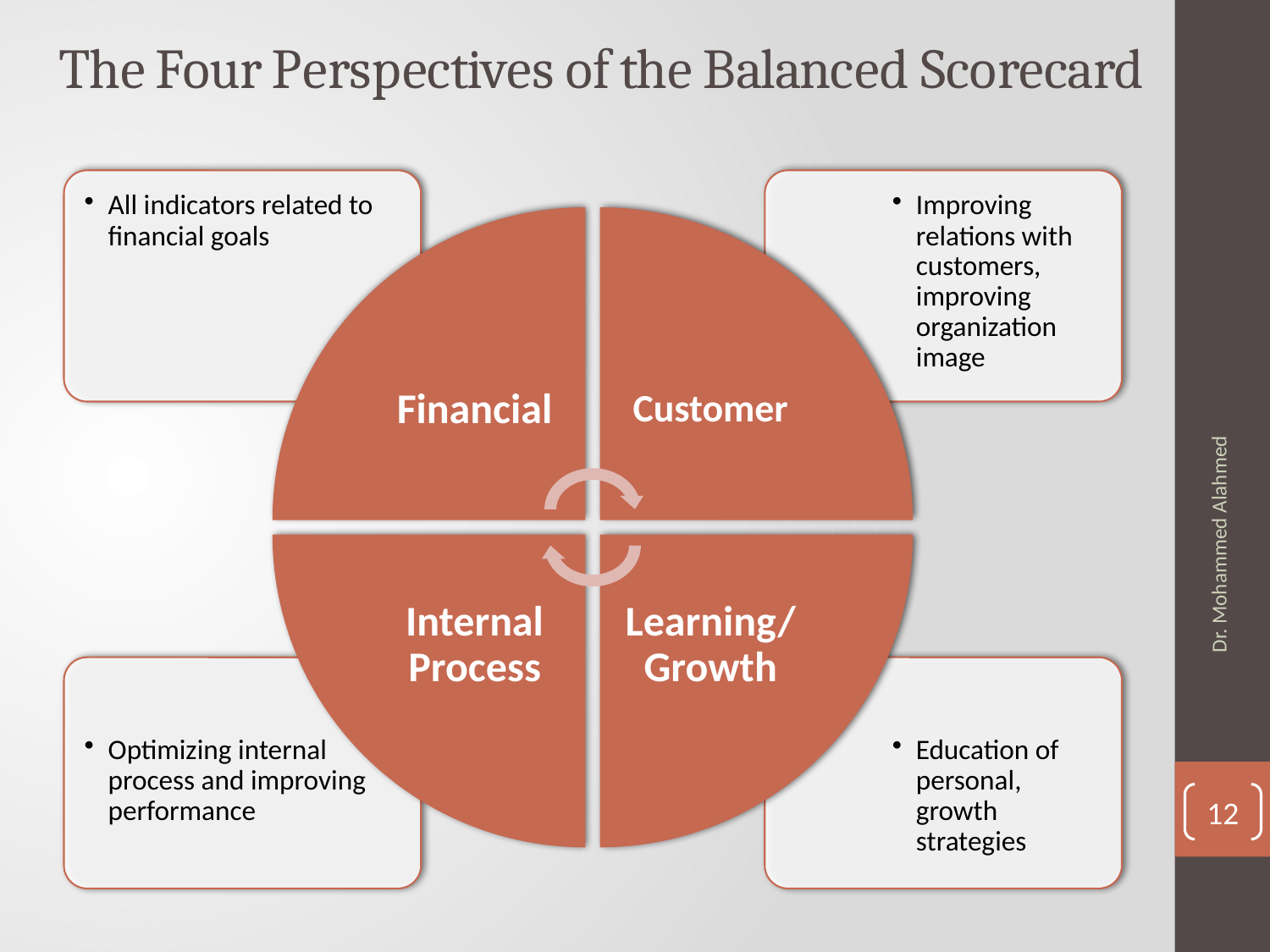

# The Four Perspectives of the Balanced Scorecard
Education of personal, growth strategies
Optimizing internal process and improving performance
Improving relations with customers, improving organization image
All indicators related to financial goals
Financial
Customer
Learning/Growth
Internal Process
Dr. Mohammed Alahmed
12